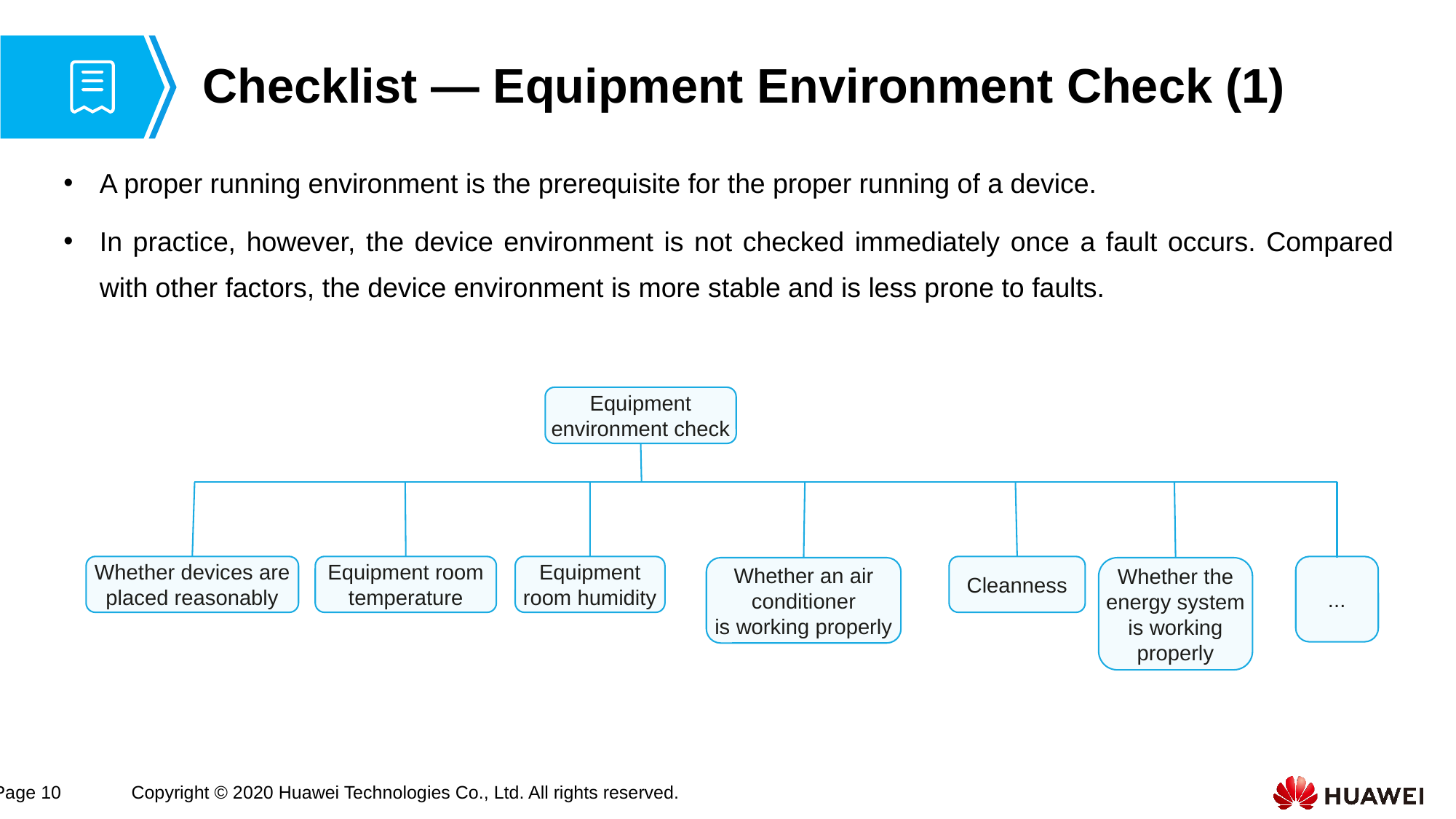

# Checklist — Equipment Environment Check (1)
A proper running environment is the prerequisite for the proper running of a device.
In practice, however, the device environment is not checked immediately once a fault occurs. Compared with other factors, the device environment is more stable and is less prone to faults.

Equipment environment check
Whether devices are
placed reasonably
Equipment room temperature
Equipment room humidity
Cleanness
...
Whether an air conditioner
is working properly
Whether the energy system
is working properly